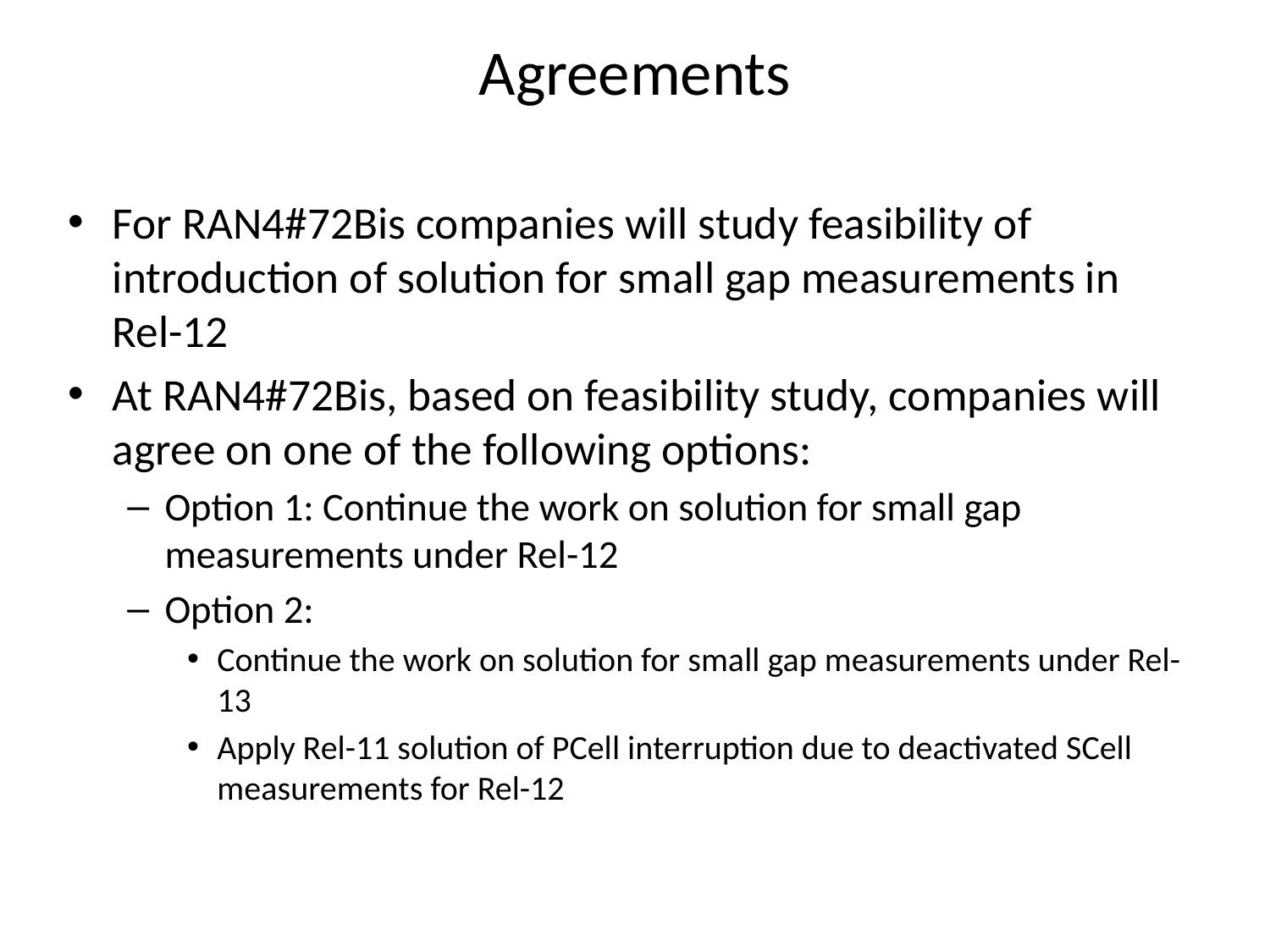

# Agreements
For RAN4#72Bis companies will study feasibility of introduction of solution for small gap measurements in Rel-12
At RAN4#72Bis, based on feasibility study, companies will agree on one of the following options:
Option 1: Continue the work on solution for small gap measurements under Rel-12
Option 2:
Continue the work on solution for small gap measurements under Rel-13
Apply Rel-11 solution of PCell interruption due to deactivated SCell measurements for Rel-12